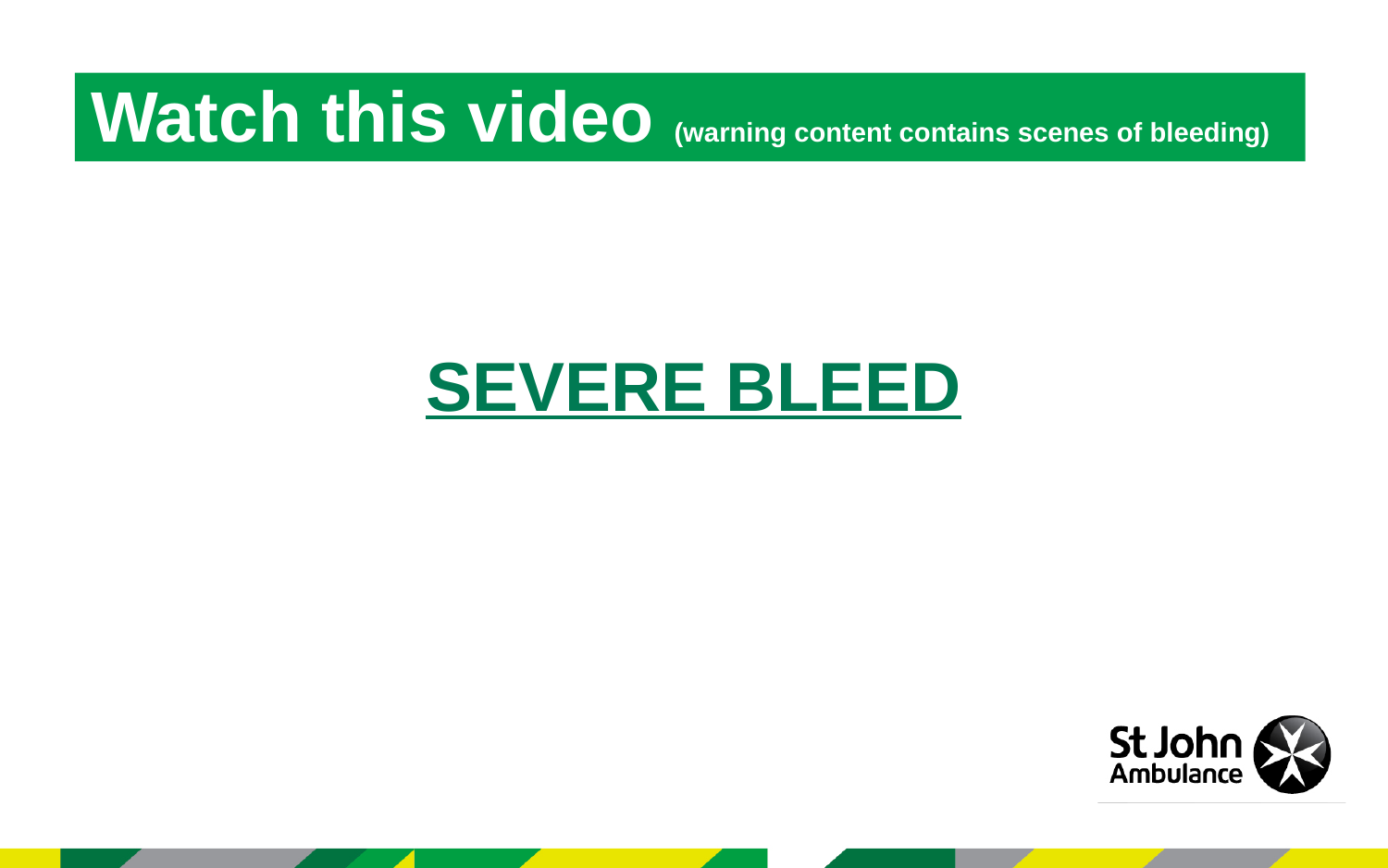

# Watch this video (warning content contains scenes of bleeding)
SEVERE BLEED